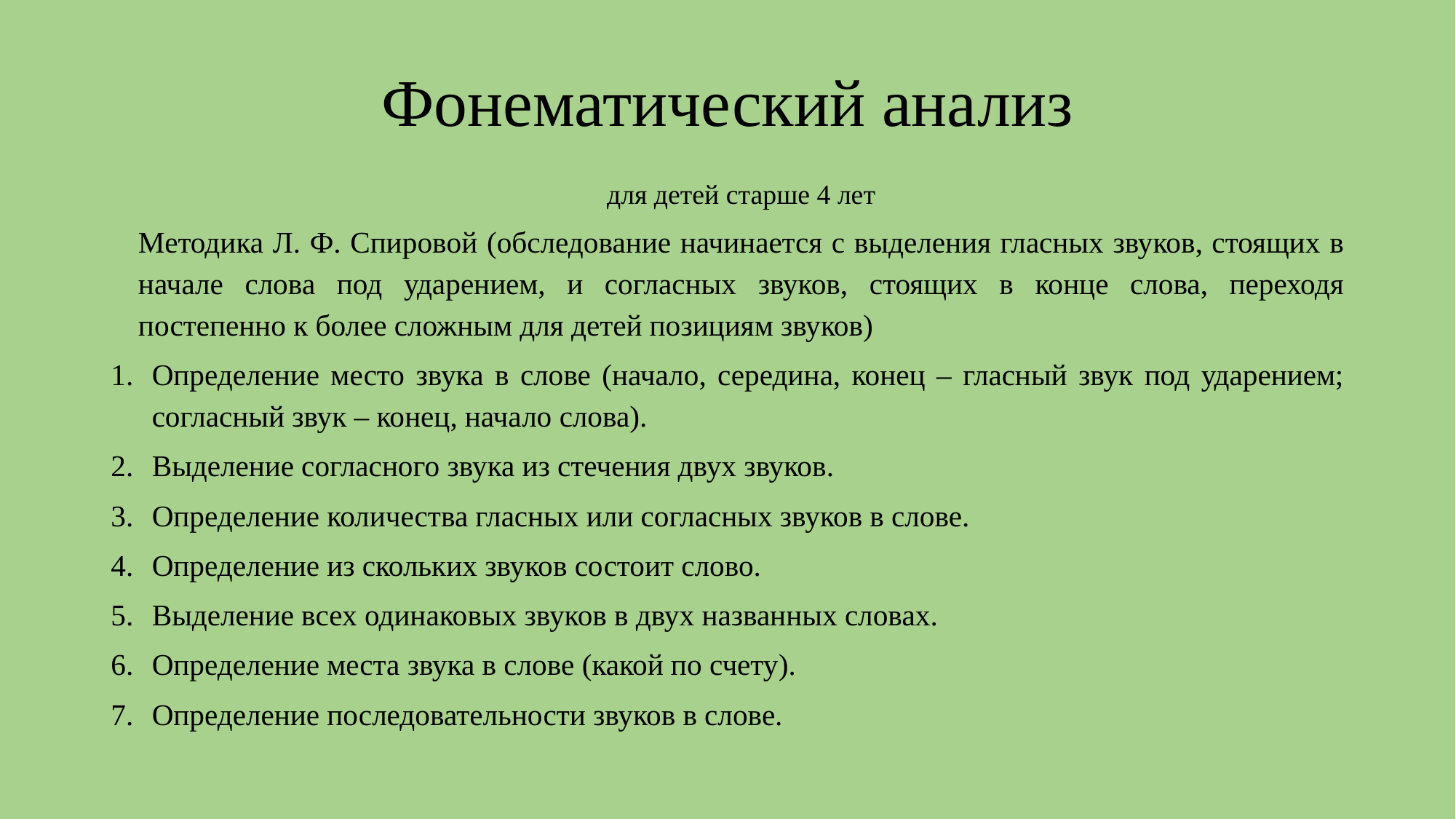

# Фонематический анализ
для детей старше 4 лет
Методика Л. Ф. Спировой (обследование начинается с выделения гласных звуков, стоящих в начале слова под ударением, и согласных звуков, стоящих в конце слова, переходя постепенно к более сложным для детей позициям звуков)
Определение место звука в слове (начало, середина, конец – гласный звук под ударением; согласный звук – конец, начало слова).
Выделение согласного звука из стечения двух звуков.
Определение количества гласных или согласных звуков в слове.
Определение из скольких звуков состоит слово.
Выделение всех одинаковых звуков в двух названных словах.
Определение места звука в слове (какой по счету).
Определение последовательности звуков в слове.